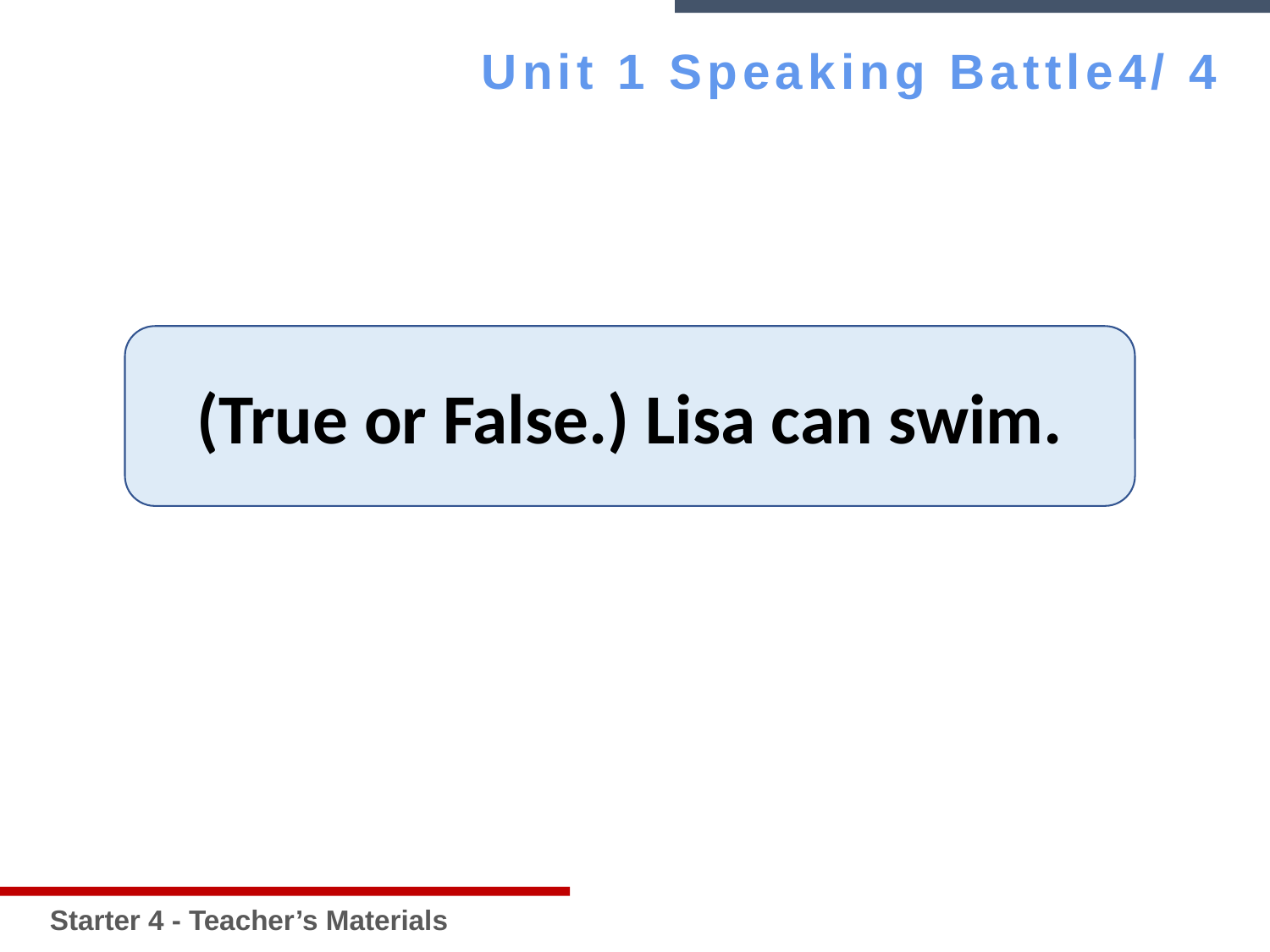

Starter 4 - Teacher’s Materials
Unit 1 Speaking Battle4/ 4
(True or False.) Lisa can swim.